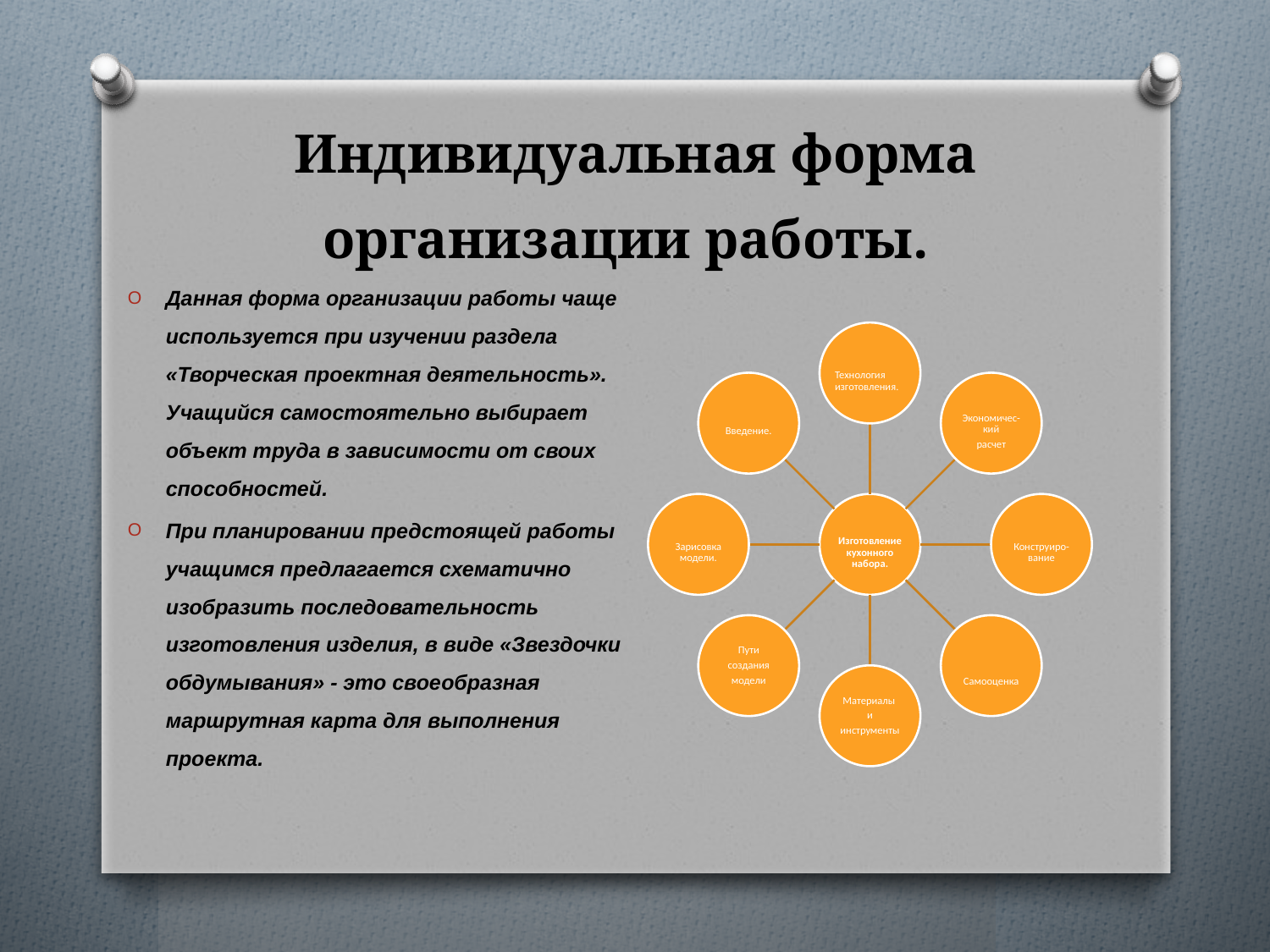

# Индивидуальная форма организации работы.
Данная форма организации работы чаще используется при изучении раздела «Творческая проектная деятельность». Учащийся самостоятельно выбирает объект труда в зависимости от своих способностей.
При планировании предстоящей работы учащимся предлагается схематично изобразить последовательность изготовления изделия, в виде «Звездочки обдумывания» - это своеобразная маршрутная карта для выполнения проекта.

Изготовление кухонного набора.

Технология изготовления.

Экономичес-кий
расчет

Конструиро-вание

Самооценка

Материалы
и
инструменты

Пути
создания
модели

Зарисовка модели.

Введение.